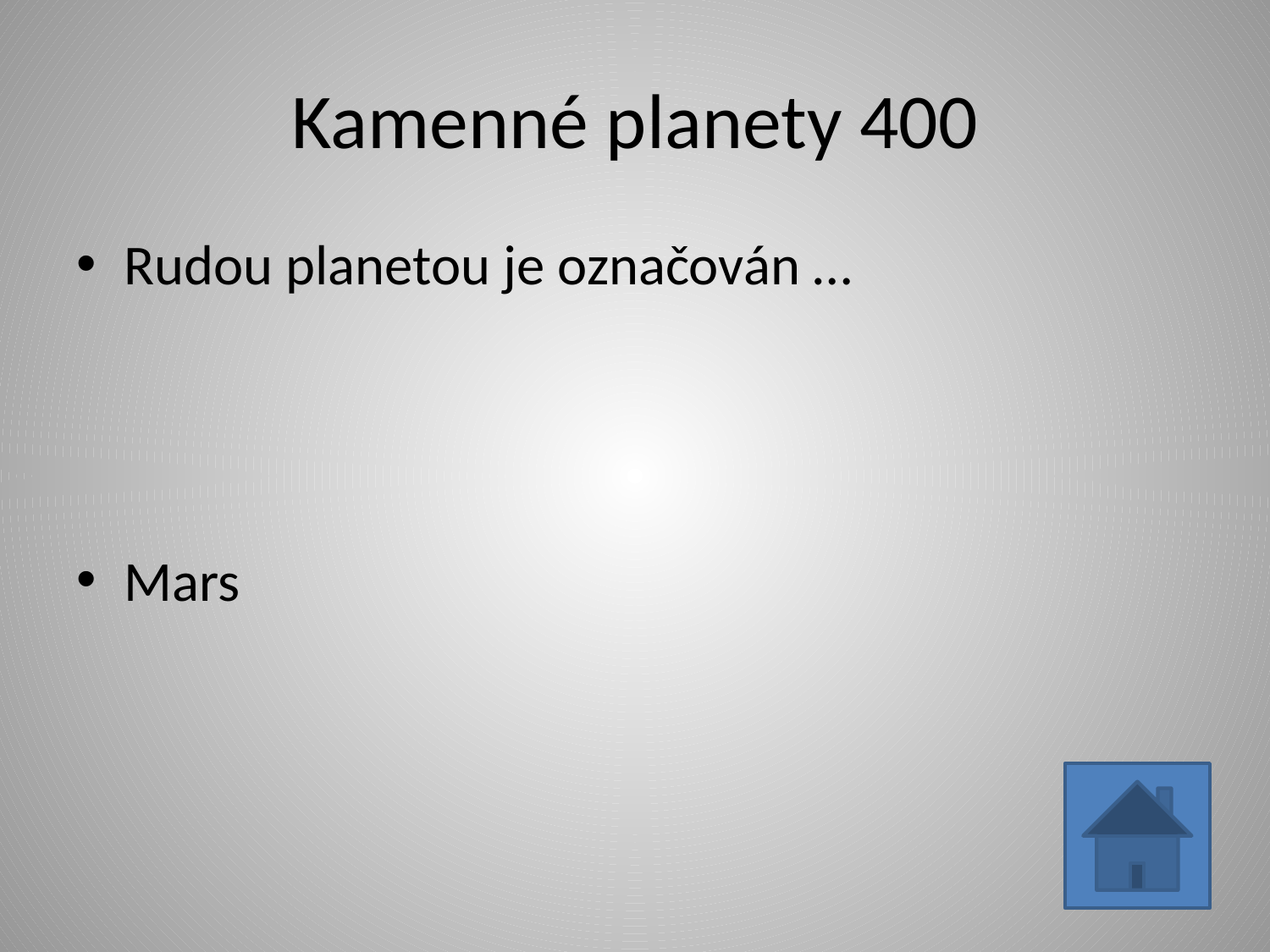

# Kamenné planety 400
Rudou planetou je označován …

Mars